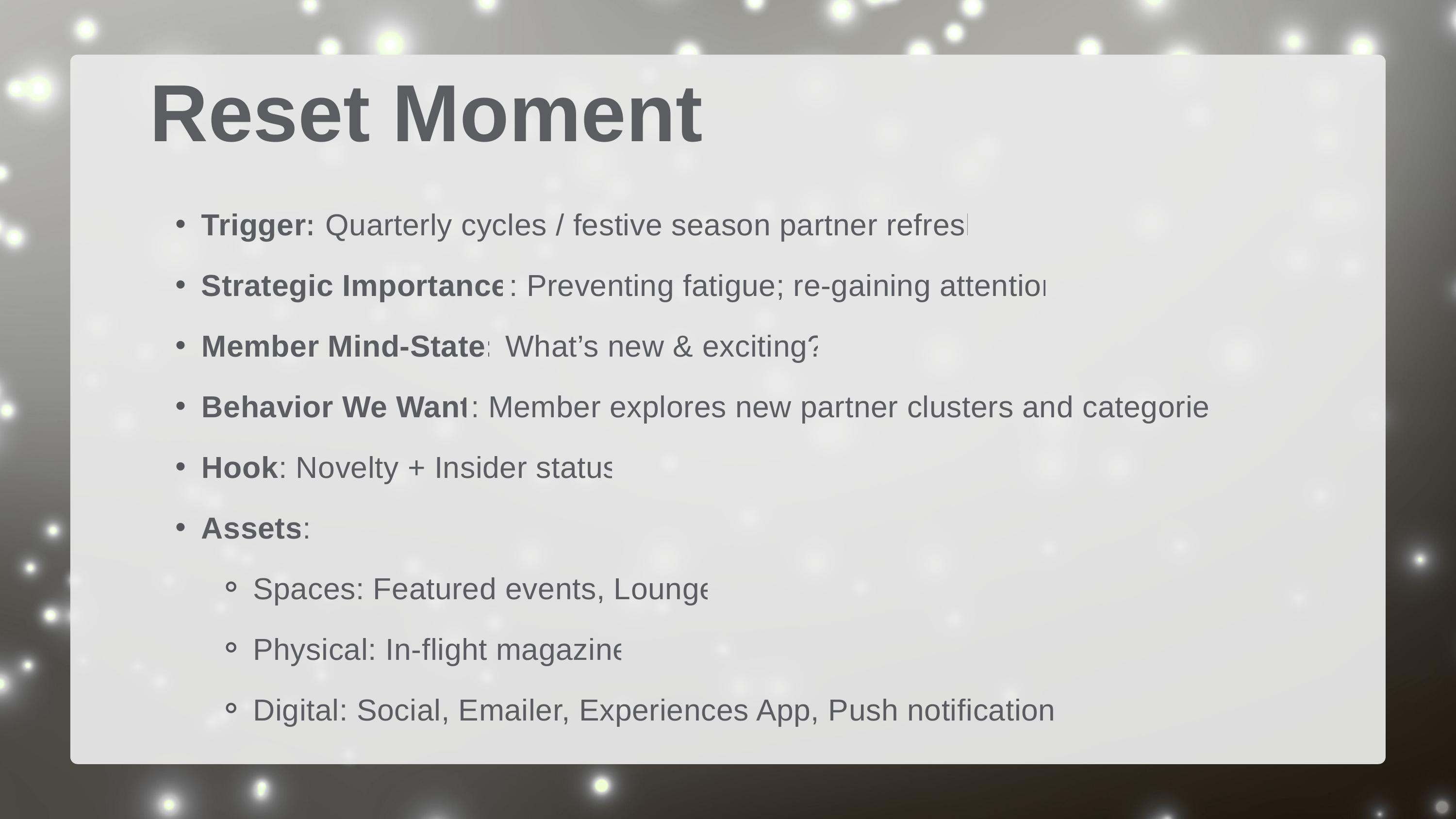

Reset Moment
Trigger: Quarterly cycles / festive season partner refresh
Strategic Importance: Preventing fatigue; re-gaining attention
Member Mind-State: What’s new & exciting?
Behavior We Want: Member explores new partner clusters and categories
Hook: Novelty + Insider status
Assets:
Spaces: Featured events, Lounge
Physical: In-flight magazine
Digital: Social, Emailer, Experiences App, Push notifications